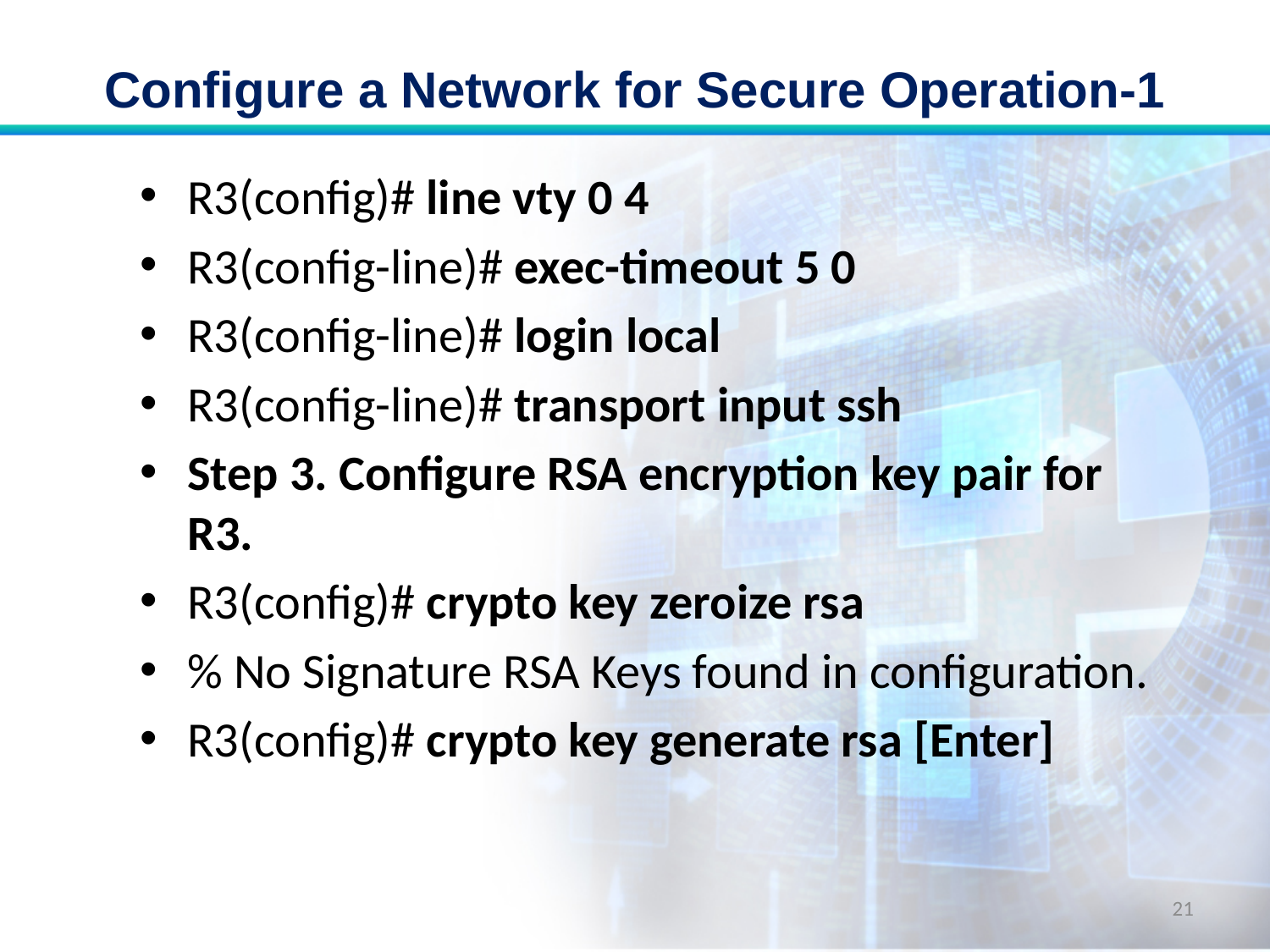

# Configure a Network for Secure Operation-1
R3(config)# line vty 0 4
R3(config-line)# exec-timeout 5 0
R3(config-line)# login local
R3(config-line)# transport input ssh
Step 3. Configure RSA encryption key pair for R3.
R3(config)# crypto key zeroize rsa
% No Signature RSA Keys found in configuration.
R3(config)# crypto key generate rsa [Enter]
21